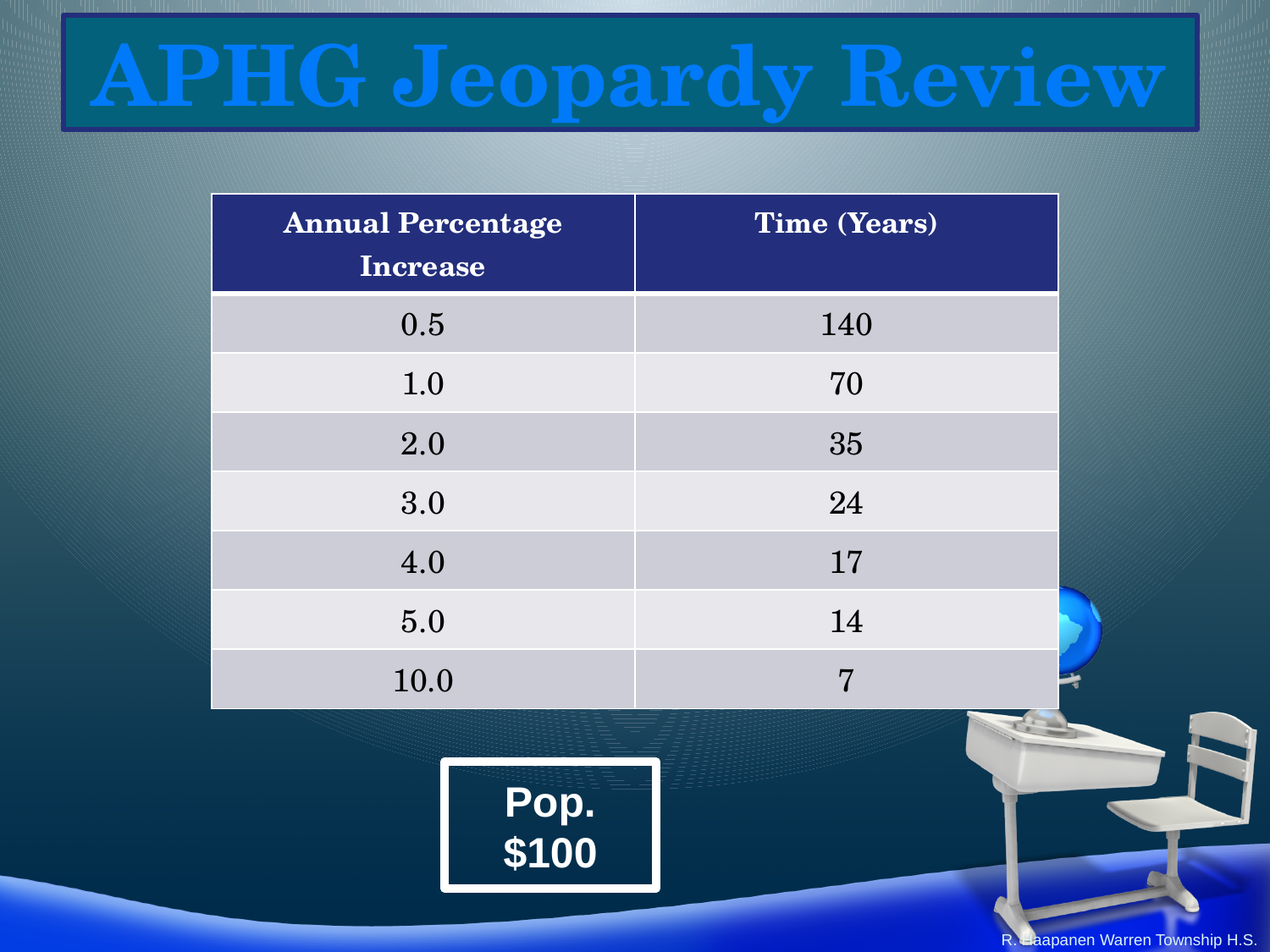

| Annual Percentage Increase | Time (Years) |
| --- | --- |
| 0.5 | 140 |
| 1.0 | 70 |
| 2.0 | 35 |
| 3.0 | 24 |
| 4.0 | 17 |
| 5.0 | 14 |
| 10.0 | 7 |
Pop.
$100
R. Haapanen Warren Township H.S.